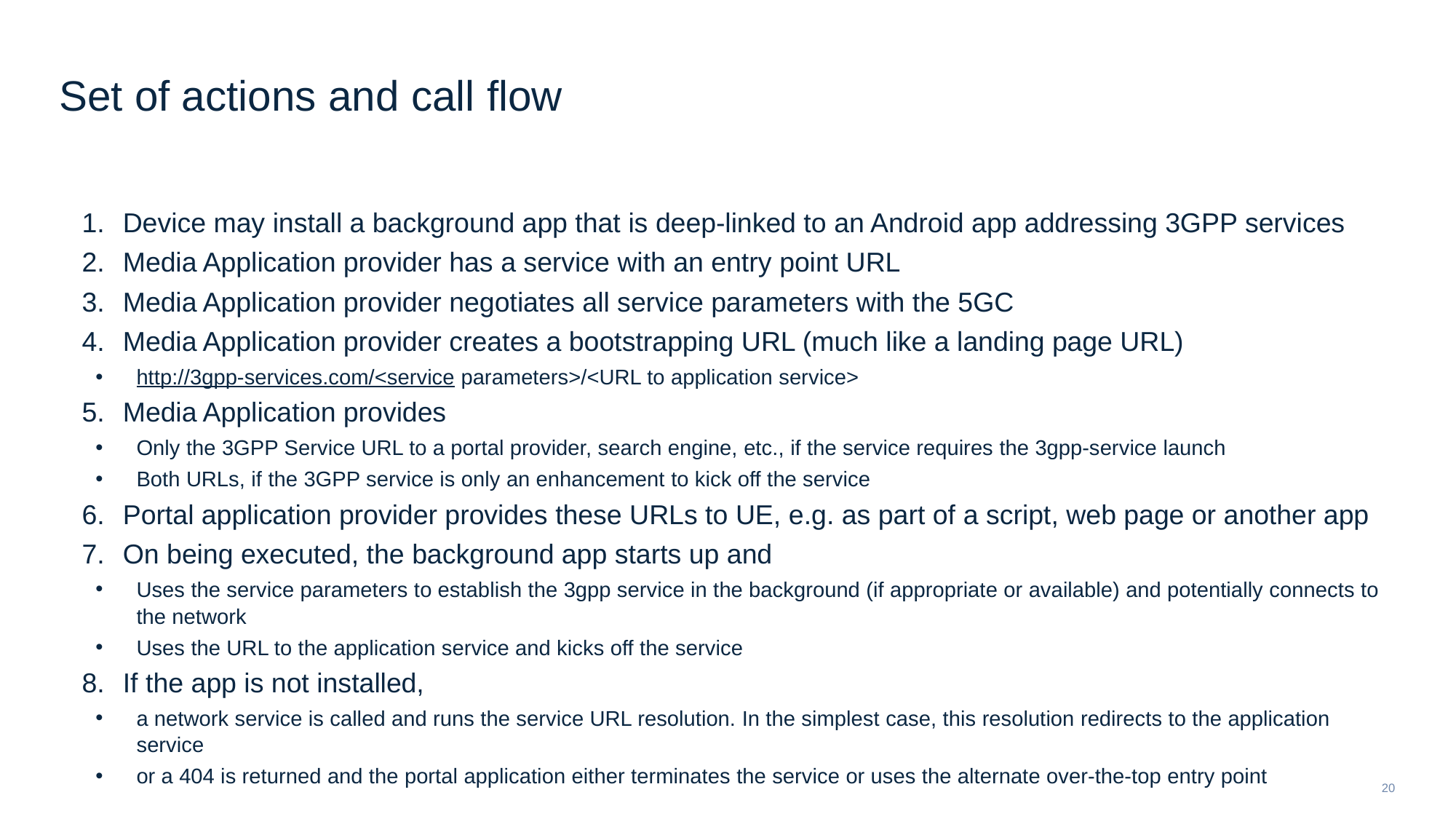

# Set of actions and call flow

Device may install a background app that is deep-linked to an Android app addressing 3GPP services
Media Application provider has a service with an entry point URL
Media Application provider negotiates all service parameters with the 5GC
Media Application provider creates a bootstrapping URL (much like a landing page URL)
http://3gpp-services.com/<service parameters>/<URL to application service>
Media Application provides
Only the 3GPP Service URL to a portal provider, search engine, etc., if the service requires the 3gpp-service launch
Both URLs, if the 3GPP service is only an enhancement to kick off the service
Portal application provider provides these URLs to UE, e.g. as part of a script, web page or another app
On being executed, the background app starts up and
Uses the service parameters to establish the 3gpp service in the background (if appropriate or available) and potentially connects to the network
Uses the URL to the application service and kicks off the service
If the app is not installed,
a network service is called and runs the service URL resolution. In the simplest case, this resolution redirects to the application service
or a 404 is returned and the portal application either terminates the service or uses the alternate over-the-top entry point